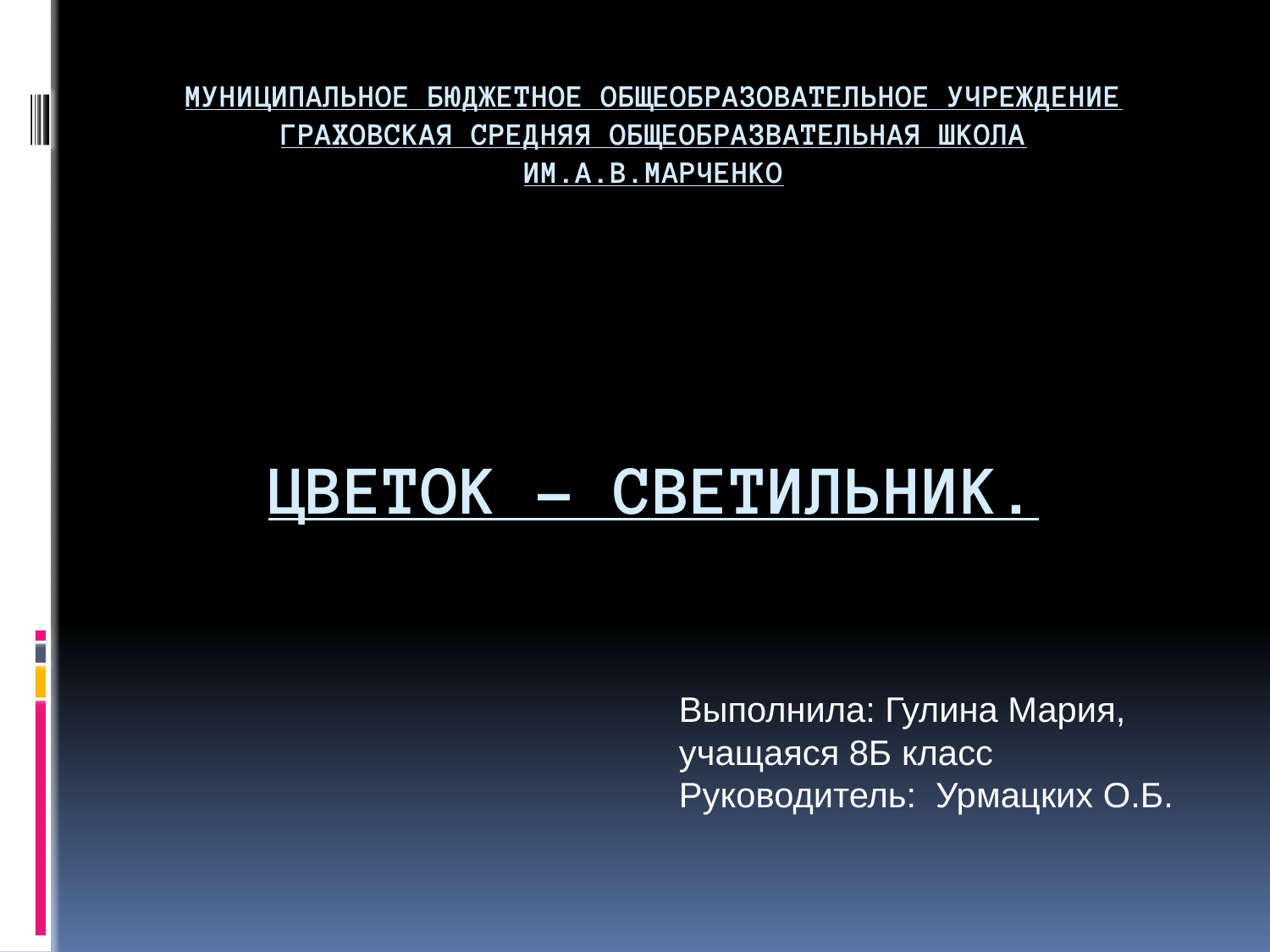

# Муниципальное бюджетное общеобразовательное учреждение Граховская средняя общеобразвательная школа Им.а.в.Марченко Цветок – светильник.
Выполнила: Гулина Мария, учащаяся 8Б класс
Руководитель:  Урмацких О.Б.